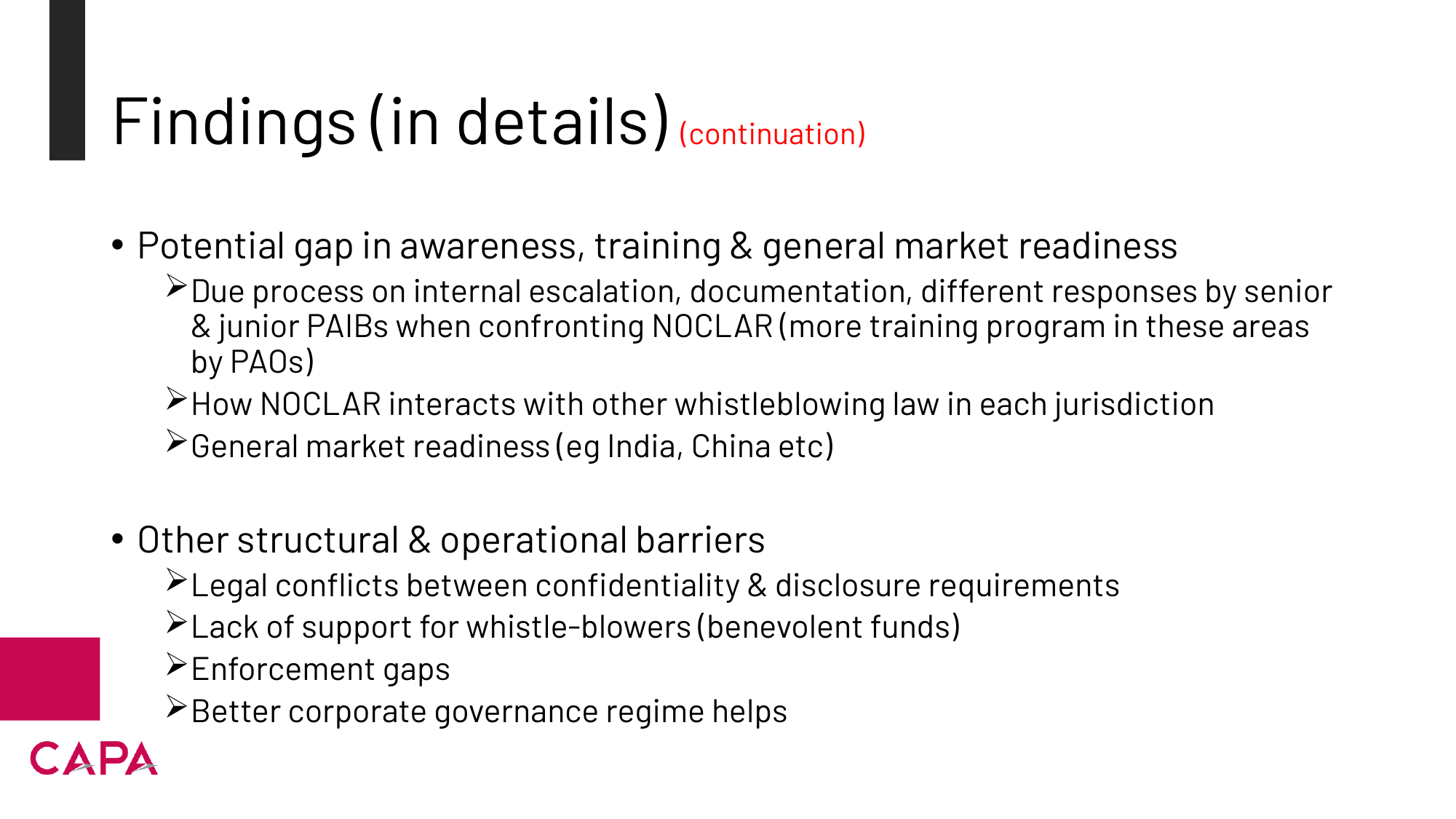

# Findings (in details) (continuation)
Potential gap in awareness, training & general market readiness
Due process on internal escalation, documentation, different responses by senior & junior PAIBs when confronting NOCLAR (more training program in these areas by PAOs)
How NOCLAR interacts with other whistleblowing law in each jurisdiction
General market readiness (eg India, China etc)

Other structural & operational barriers
Legal conflicts between confidentiality & disclosure requirements
Lack of support for whistle-blowers (benevolent funds)
Enforcement gaps
Better corporate governance regime helps